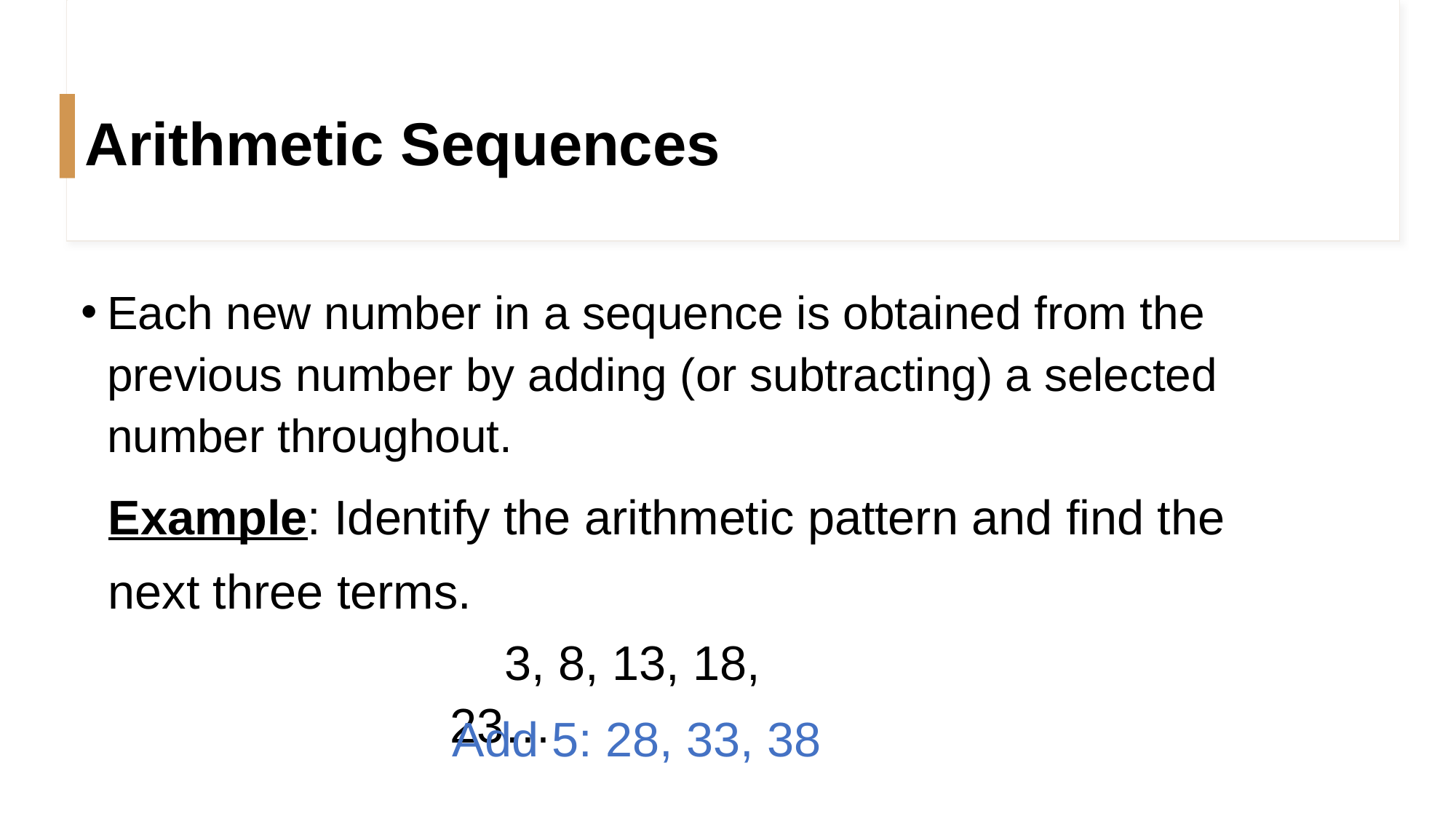

Arithmetic Sequences
#
Each new number in a sequence is obtained from the previous number by adding (or subtracting) a selected number throughout.

Example: Identify the arithmetic pattern and find the
next three terms.
3, 8, 13, 18, 23…
Add 5: 28, 33, 38